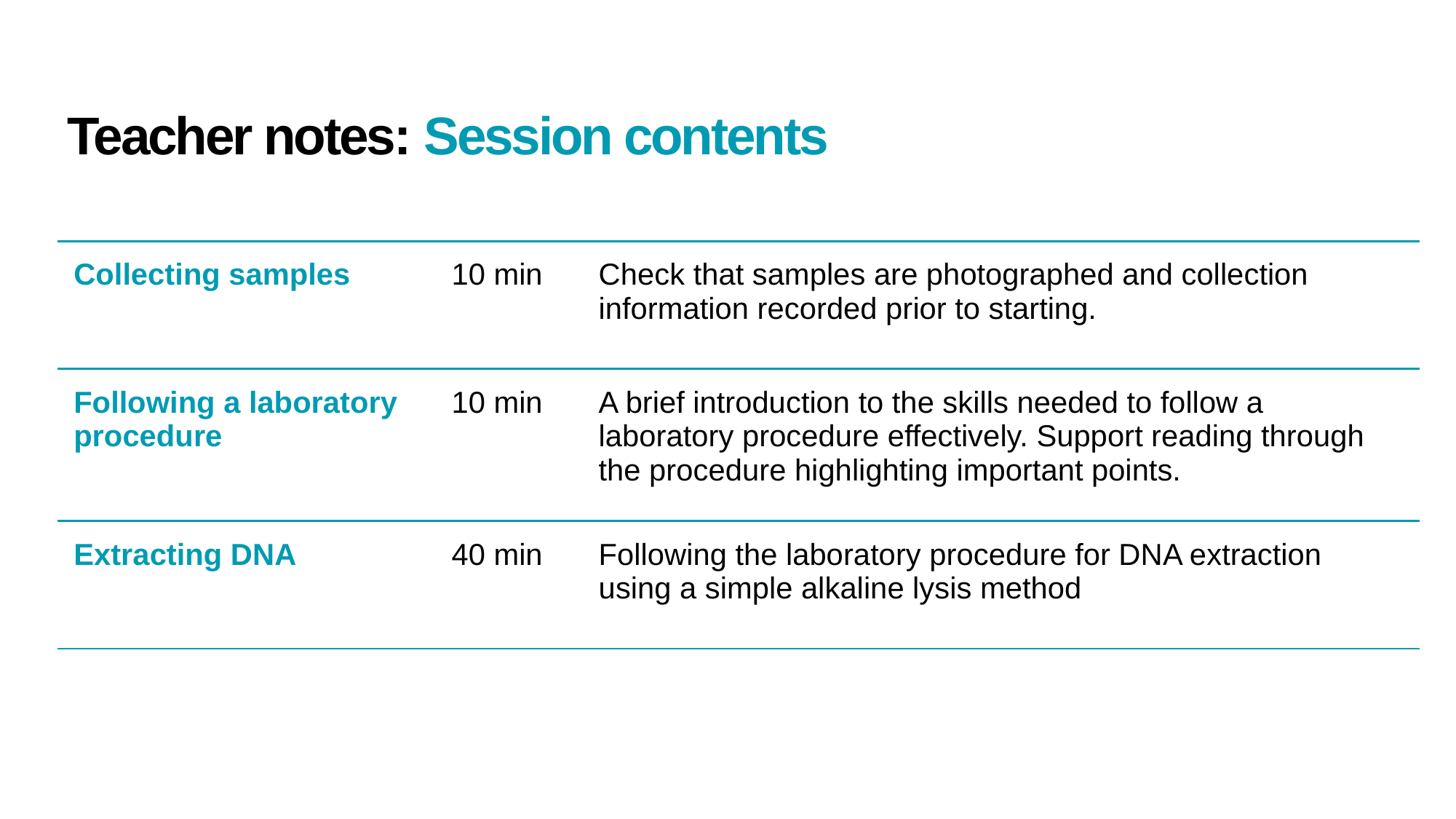

# Teacher notes: Session contents
| Collecting samples | 10 min | Check that samples are photographed and collection information recorded prior to starting. |
| --- | --- | --- |
| Following a laboratory procedure | 10 min | A brief introduction to the skills needed to follow a laboratory procedure effectively. Support reading through the procedure highlighting important points. |
| Extracting DNA | 40 min | Following the laboratory procedure for DNA extraction using a simple alkaline lysis method |